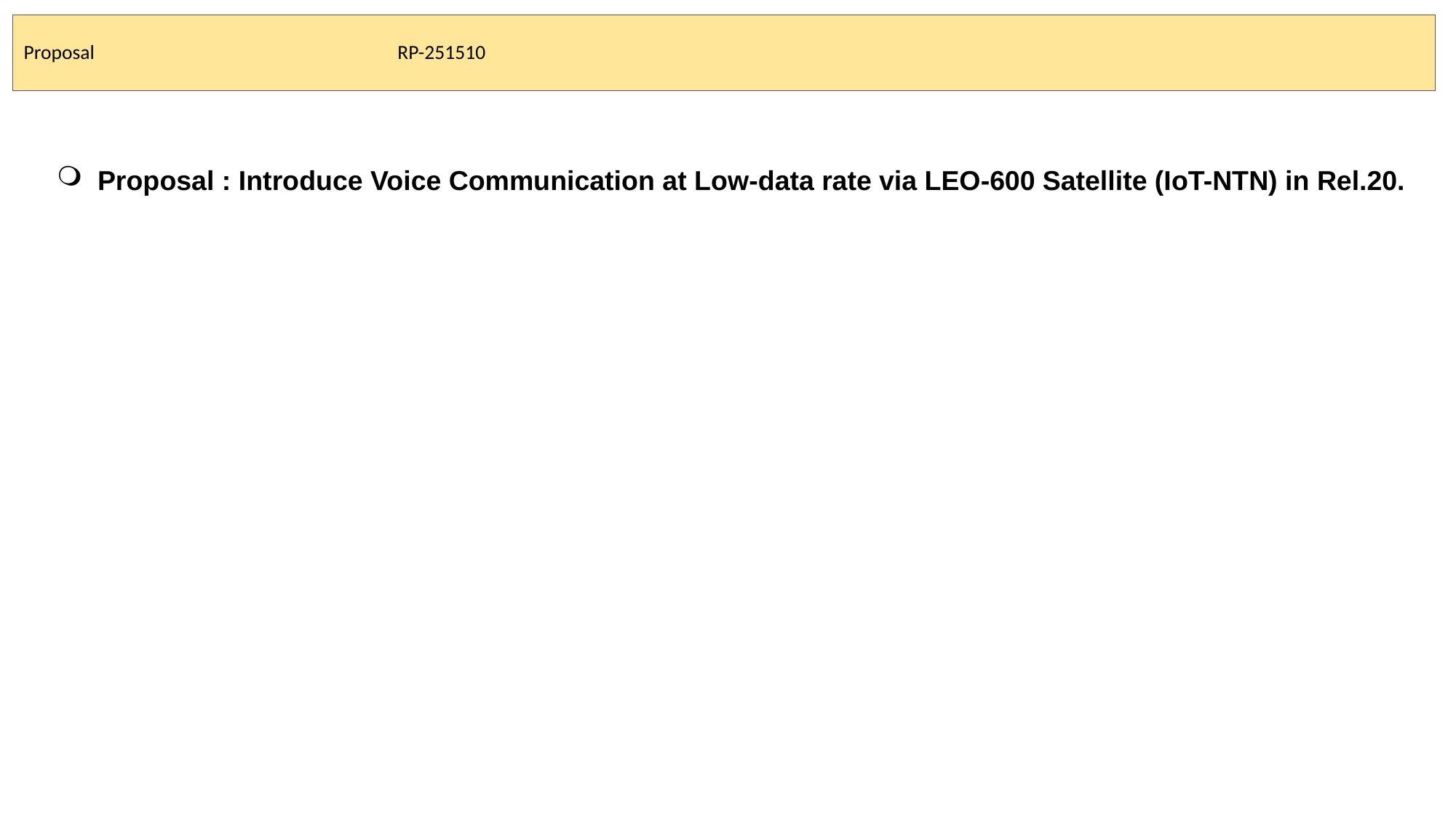

# Proposal                                                                   RP-251510
Proposal : Introduce Voice Communication at Low-data rate via LEO-600 Satellite (IoT-NTN) in Rel.20.